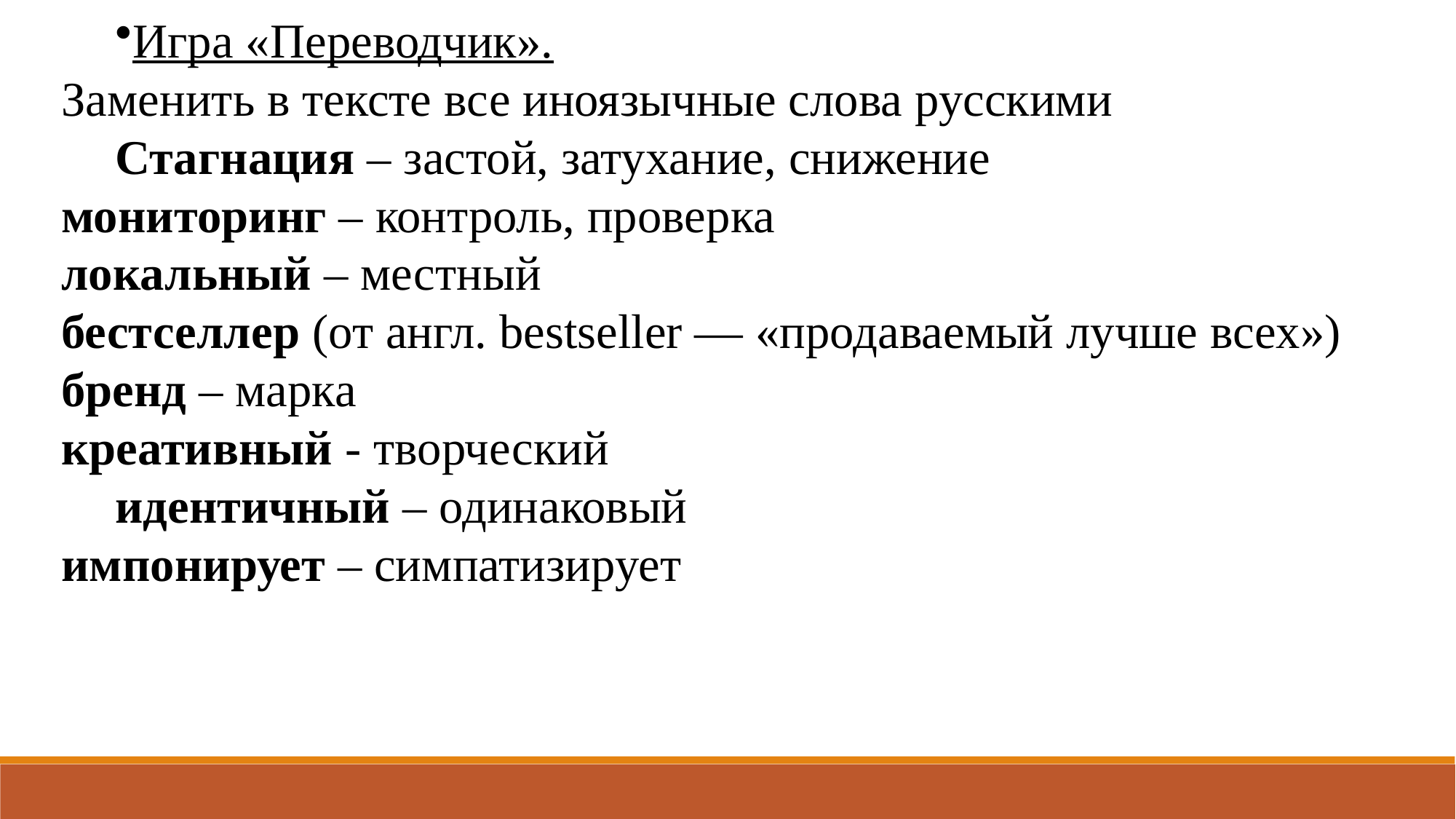

Игра «Переводчик».
Заменить в тексте все иноязычные слова русскими
Стагнация – застой, затухание, снижение
мониторинг – контроль, проверка
локальный – местный
бестселлер (от англ. bestseller — «продаваемый лучше всех») 
бренд – марка
креативный - творческий
идентичный – одинаковый
импонирует – симпатизирует